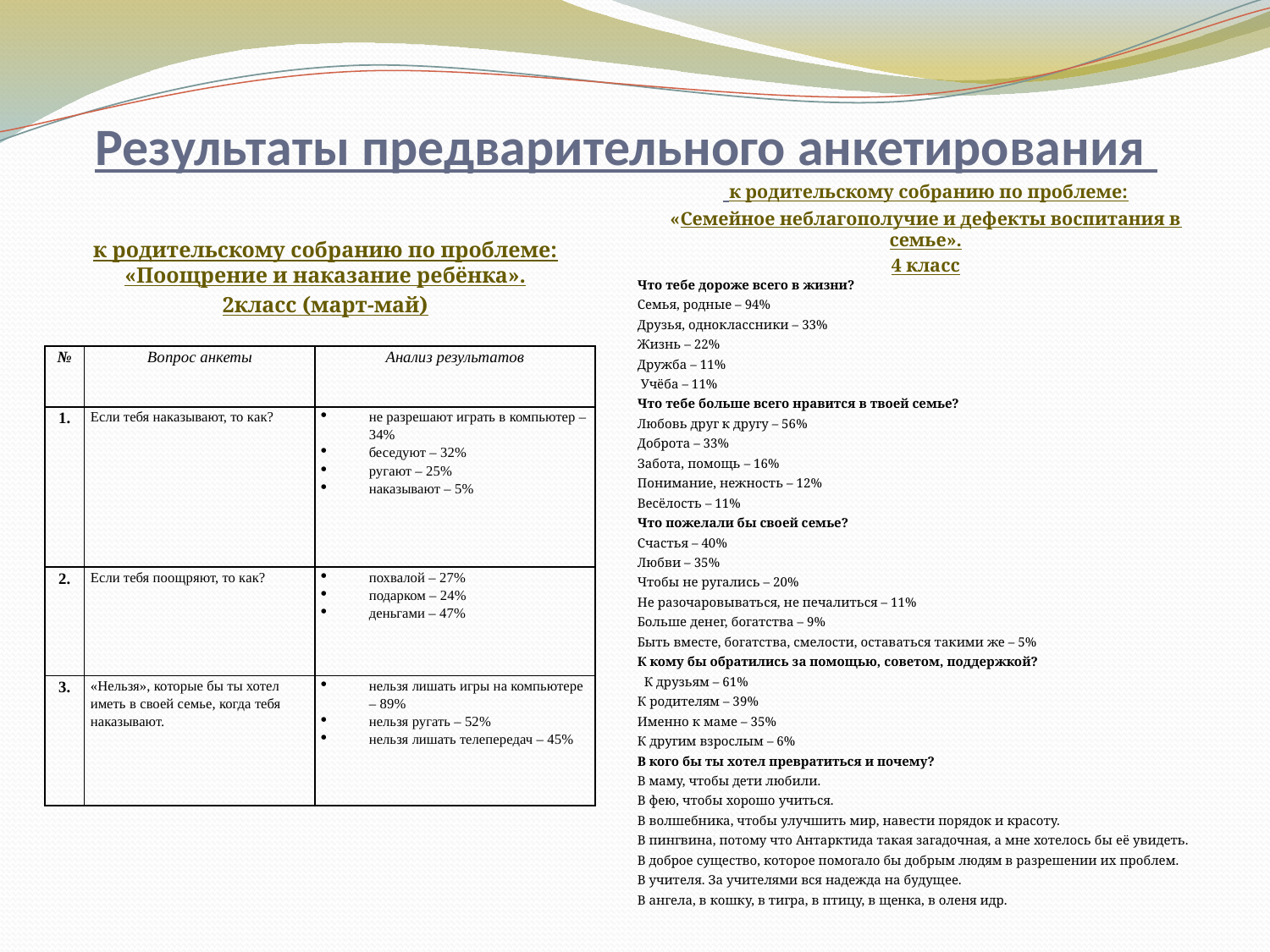

# Результаты предварительного анкетирования
 к родительскому собранию по проблеме:
«Семейное неблагополучие и дефекты воспитания в семье».
4 класс
к родительскому собранию по проблеме: «Поощрение и наказание ребёнка».
2класс (март-май)
Что тебе дороже всего в жизни?
Семья, родные – 94%
Друзья, одноклассники – 33%
Жизнь – 22%
Дружба – 11%
 Учёба – 11%
Что тебе больше всего нравится в твоей семье?
Любовь друг к другу – 56%
Доброта – 33%
Забота, помощь – 16%
Понимание, нежность – 12%
Весёлость – 11%
Что пожелали бы своей семье?
Счастья – 40%
Любви – 35%
Чтобы не ругались – 20%
Не разочаровываться, не печалиться – 11%
Больше денег, богатства – 9%
Быть вместе, богатства, смелости, оставаться такими же – 5%
К кому бы обратились за помощью, советом, поддержкой?
  К друзьям – 61%
К родителям – 39%
Именно к маме – 35%
К другим взрослым – 6%
В кого бы ты хотел превратиться и почему?
В маму, чтобы дети любили.
В фею, чтобы хорошо учиться.
В волшебника, чтобы улучшить мир, навести порядок и красоту.
В пингвина, потому что Антарктида такая загадочная, а мне хотелось бы её увидеть.
В доброе существо, которое помогало бы добрым людям в разрешении их проблем.
В учителя. За учителями вся надежда на будущее.
В ангела, в кошку, в тигра, в птицу, в щенка, в оленя идр.

| № | Вопрос анкеты | Анализ результатов |
| --- | --- | --- |
| 1. | Если тебя наказывают, то как? | не разрешают играть в компьютер – 34% беседуют – 32% ругают – 25% наказывают – 5% |
| 2. | Если тебя поощряют, то как? | похвалой – 27% подарком – 24% деньгами – 47% |
| 3. | «Нельзя», которые бы ты хотел иметь в своей семье, когда тебя наказывают. | нельзя лишать игры на компьютере – 89% нельзя ругать – 52% нельзя лишать телепередач – 45% |